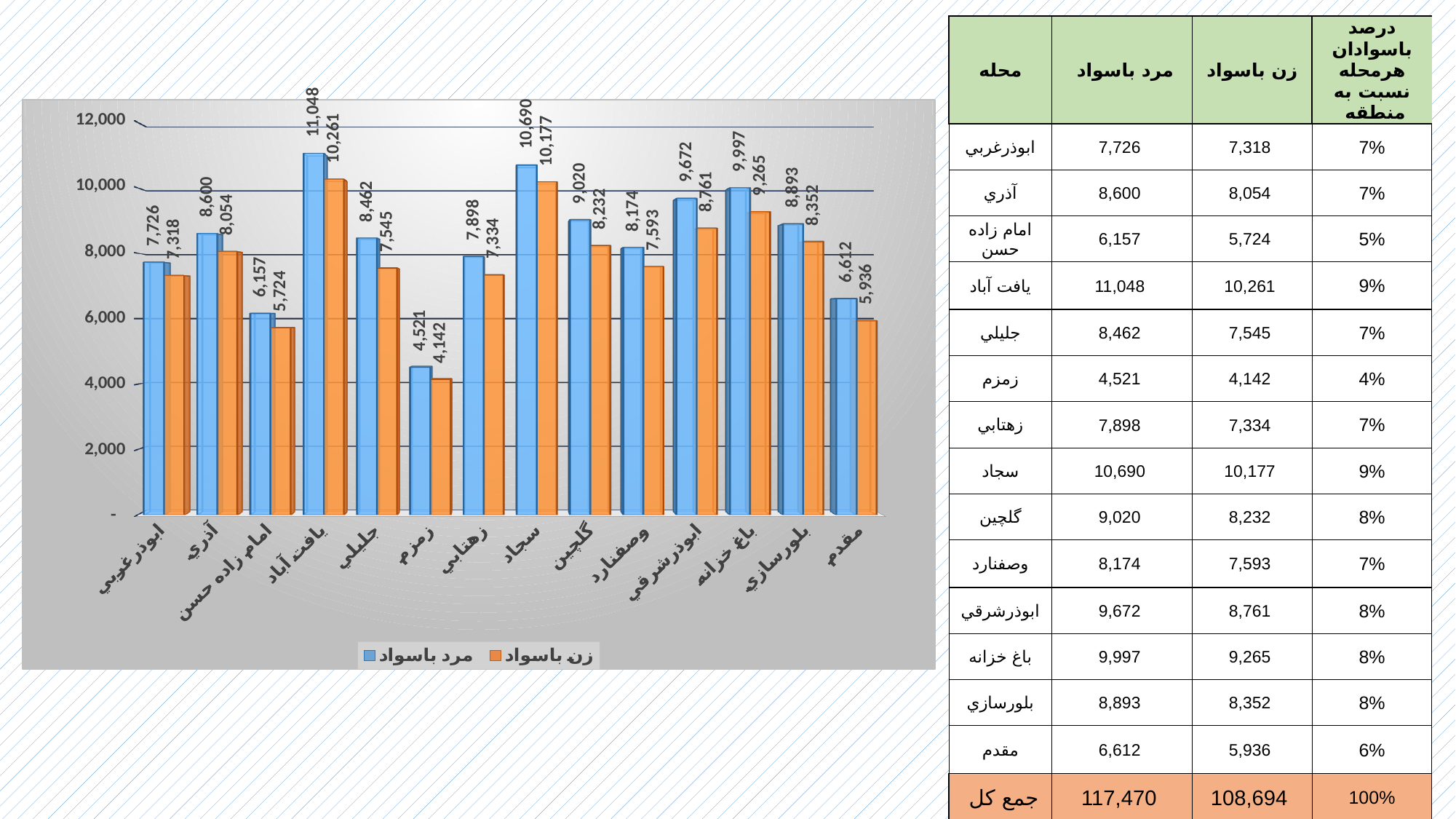

| محله | مرد باسواد | زن باسواد | درصد باسوادان هرمحله نسبت به منطقه |
| --- | --- | --- | --- |
| ابوذرغربي | 7,726 | 7,318 | 7% |
| آذري | 8,600 | 8,054 | 7% |
| امام زاده حسن | 6,157 | 5,724 | 5% |
| يافت آباد | 11,048 | 10,261 | 9% |
| جليلي | 8,462 | 7,545 | 7% |
| زمزم | 4,521 | 4,142 | 4% |
| زهتابي | 7,898 | 7,334 | 7% |
| سجاد | 10,690 | 10,177 | 9% |
| گلچين | 9,020 | 8,232 | 8% |
| وصفنارد | 8,174 | 7,593 | 7% |
| ابوذرشرقي | 9,672 | 8,761 | 8% |
| باغ خزانه | 9,997 | 9,265 | 8% |
| بلورسازي | 8,893 | 8,352 | 8% |
| مقدم | 6,612 | 5,936 | 6% |
| جمع کل | 117,470 | 108,694 | 100% |

[unsupported chart]